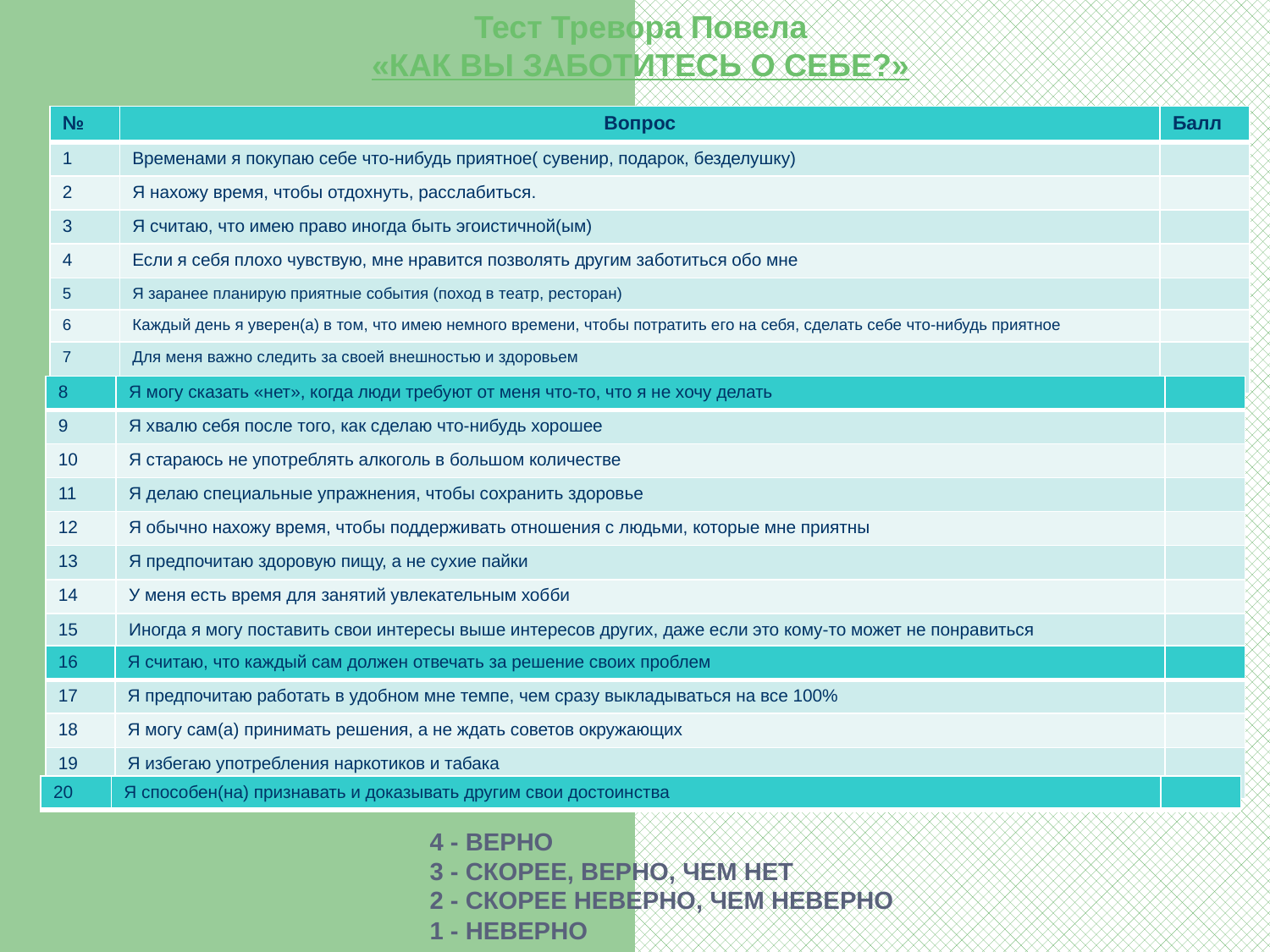

Тест Тревора Повела
«КАК ВЫ ЗАБОТИТЕСЬ О СЕБЕ?»
| № | Вопрос | Балл |
| --- | --- | --- |
| 1 | Временами я покупаю себе что-нибудь приятное( сувенир, подарок, безделушку) |  |
| 2 | Я нахожу время, чтобы отдохнуть, расслабиться. |  |
| 3 | Я считаю, что имею право иногда быть эгоистичной(ым) |  |
| 4 | Если я себя плохо чувствую, мне нравится позволять другим заботиться обо мне |  |
| 5 | Я заранее планирую приятные события (поход в театр, ресторан) |  |
| 6 | Каждый день я уверен(а) в том, что имею немного времени, чтобы потратить его на себя, сделать себе что-нибудь приятное |  |
| 7 | Для меня важно следить за своей внешностью и здоровьем |  |
| 8 | Я могу сказать «нет», когда люди требуют от меня что-то, что я не хочу делать |  |
| --- | --- | --- |
| 9 | Я хвалю себя после того, как сделаю что-нибудь хорошее |  |
| 10 | Я стараюсь не употреблять алкоголь в большом количестве |  |
| 11 | Я делаю специальные упражнения, чтобы сохранить здоровье |  |
| 12 | Я обычно нахожу время, чтобы поддерживать отношения с людьми, которые мне приятны |  |
| 13 | Я предпочитаю здоровую пищу, а не сухие пайки |  |
| 14 | У меня есть время для занятий увлекательным хобби |  |
| 15 | Иногда я могу поставить свои интересы выше интересов других, даже если это кому-то может не понравиться |  |
| 16 | Я считаю, что каждый сам должен отвечать за решение своих проблем |  |
| --- | --- | --- |
| 17 | Я предпочитаю работать в удобном мне темпе, чем сразу выкладываться на все 100% |  |
| 18 | Я могу сам(а) принимать решения, а не ждать советов окружающих |  |
| 19 | Я избегаю употребления наркотиков и табака |  |
| 20 | Я способен(на) признавать и доказывать другим свои достоинства |  |
| --- | --- | --- |
4 - ВЕРНО
3 - СКОРЕЕ, ВЕРНО, ЧЕМ НЕТ
2 - СКОРЕЕ НЕВЕРНО, ЧЕМ НЕВЕРНО
1 - НЕВЕРНО